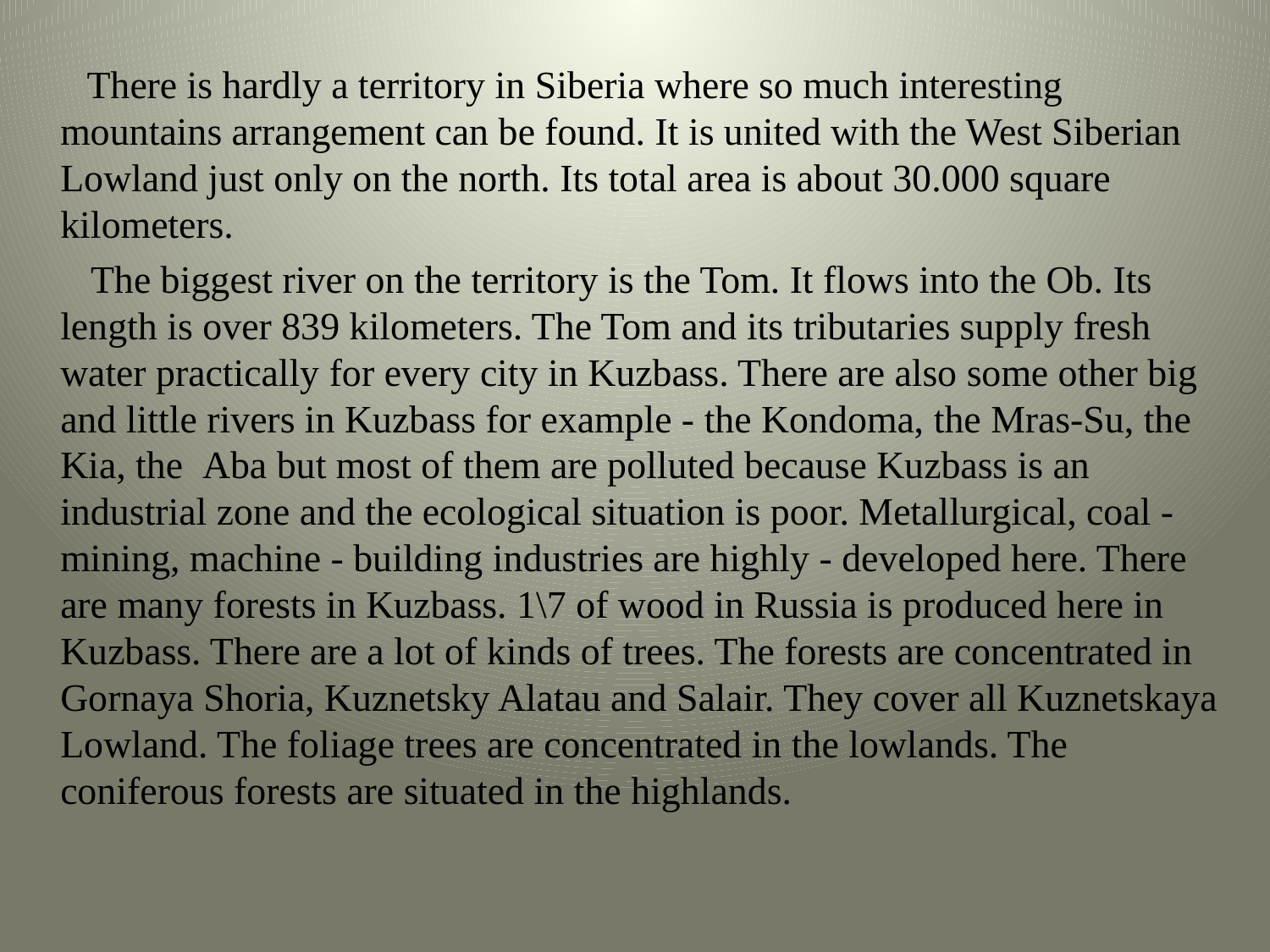

There is hardly a territory in Siberia where so much interesting mountains arrangement can be found. It is united with the West Siberian Lowland just only on the north. Its total area is about 30.000 square kilometers.
        The biggest river on the territory is the Tom. It flows into the Ob. Its length is over 839 kilometers. The Tom and its tributaries supply fresh water practically for every city in Kuzbass. There are also some other big and little rivers in Kuzbass for example - the Kondoma, the Mras-Su, the Kia, the  Aba but most of them are polluted because Kuzbass is an industrial zone and the ecological situation is poor. Metallurgical, coal - mining, machine - building industries are highly - developed here. There are many forests in Kuzbass. 1\7 of wood in Russia is produced here in Kuzbass. There are a lot of kinds of trees. The forests are concentrated in Gornaya Shoria, Kuznetsky Alatau and Salair. They cover all Kuznetskaya Lowland. The foliage trees are concentrated in the lowlands. The coniferous forests are situated in the highlands.